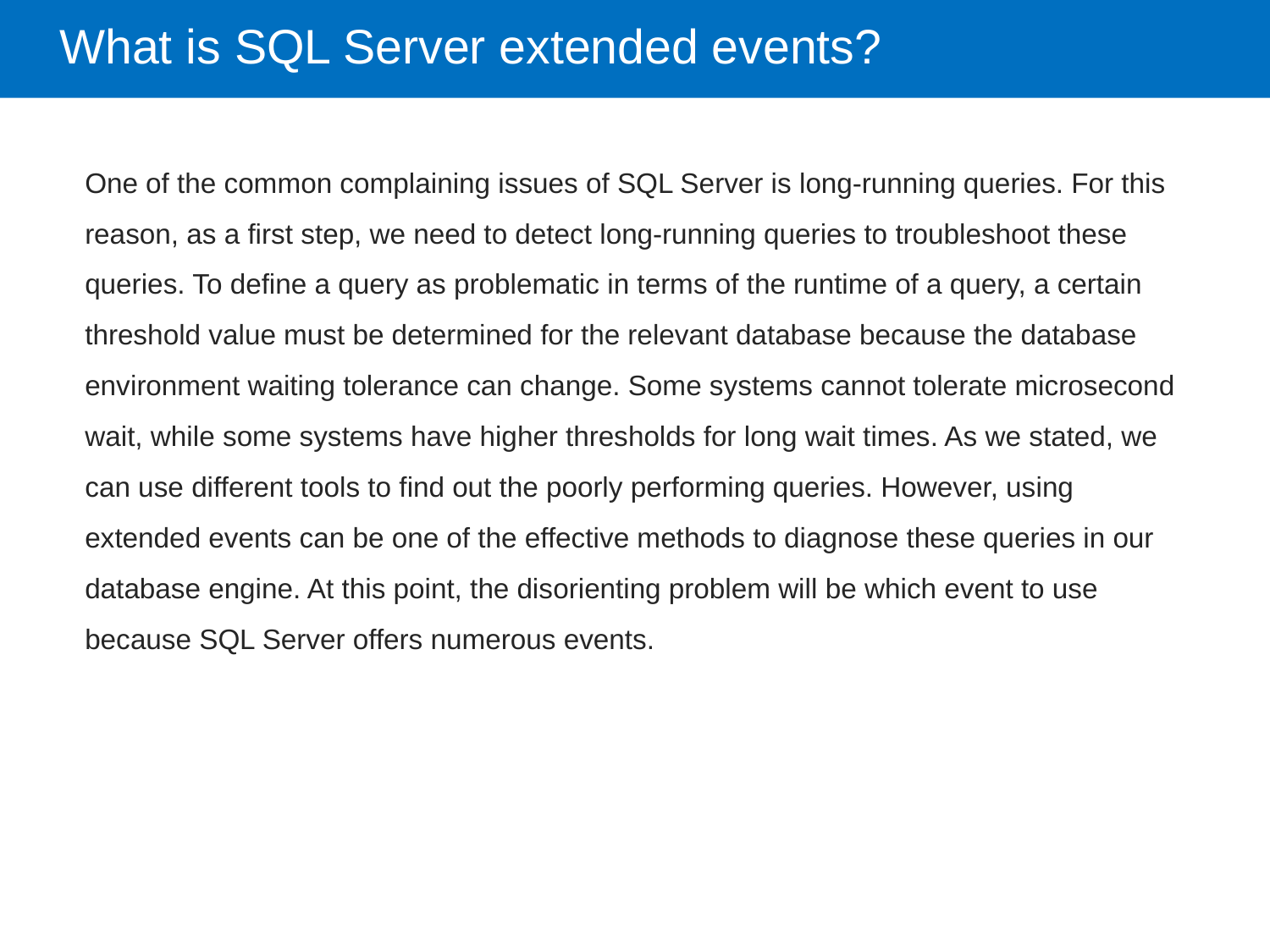

# What is SQL Server extended events?
One of the common complaining issues of SQL Server is long-running queries. For this reason, as a first step, we need to detect long-running queries to troubleshoot these queries. To define a query as problematic in terms of the runtime of a query, a certain threshold value must be determined for the relevant database because the database environment waiting tolerance can change. Some systems cannot tolerate microsecond wait, while some systems have higher thresholds for long wait times. As we stated, we can use different tools to find out the poorly performing queries. However, using extended events can be one of the effective methods to diagnose these queries in our database engine. At this point, the disorienting problem will be which event to use because SQL Server offers numerous events.